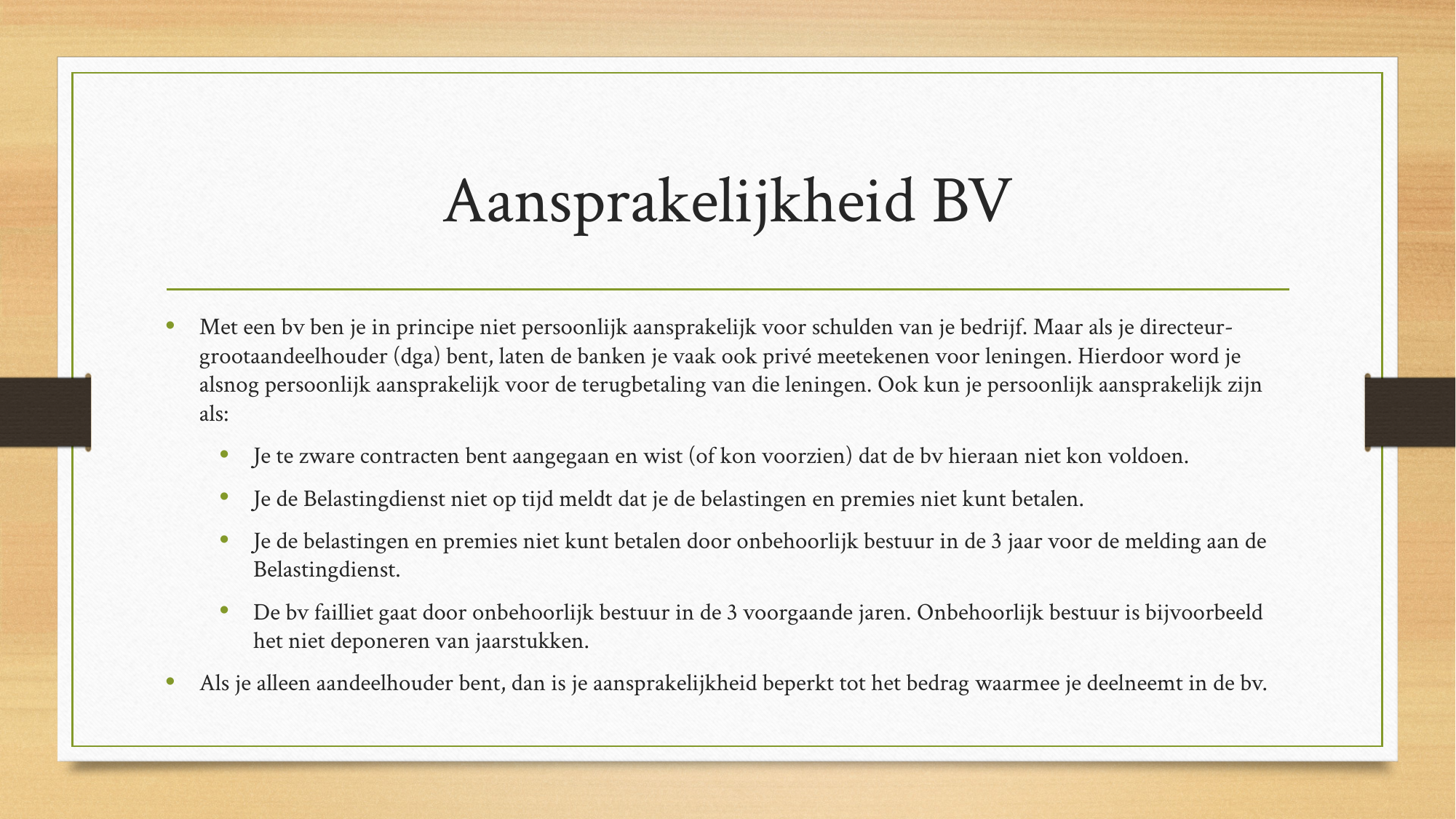

# Aansprakelijkheid BV
Met een bv ben je in principe niet persoonlijk aansprakelijk voor schulden van je bedrijf. Maar als je directeur-grootaandeelhouder (dga) bent, laten de banken je vaak ook privé meetekenen voor leningen. Hierdoor word je alsnog persoonlijk aansprakelijk voor de terugbetaling van die leningen. Ook kun je persoonlijk aansprakelijk zijn als:
Je te zware contracten bent aangegaan en wist (of kon voorzien) dat de bv hieraan niet kon voldoen.
Je de Belastingdienst niet op tijd meldt dat je de belastingen en premies niet kunt betalen.
Je de belastingen en premies niet kunt betalen door onbehoorlijk bestuur in de 3 jaar voor de melding aan de Belastingdienst.
De bv failliet gaat door onbehoorlijk bestuur in de 3 voorgaande jaren. Onbehoorlijk bestuur is bijvoorbeeld het niet deponeren van jaarstukken.
Als je alleen aandeelhouder bent, dan is je aansprakelijkheid beperkt tot het bedrag waarmee je deelneemt in de bv.